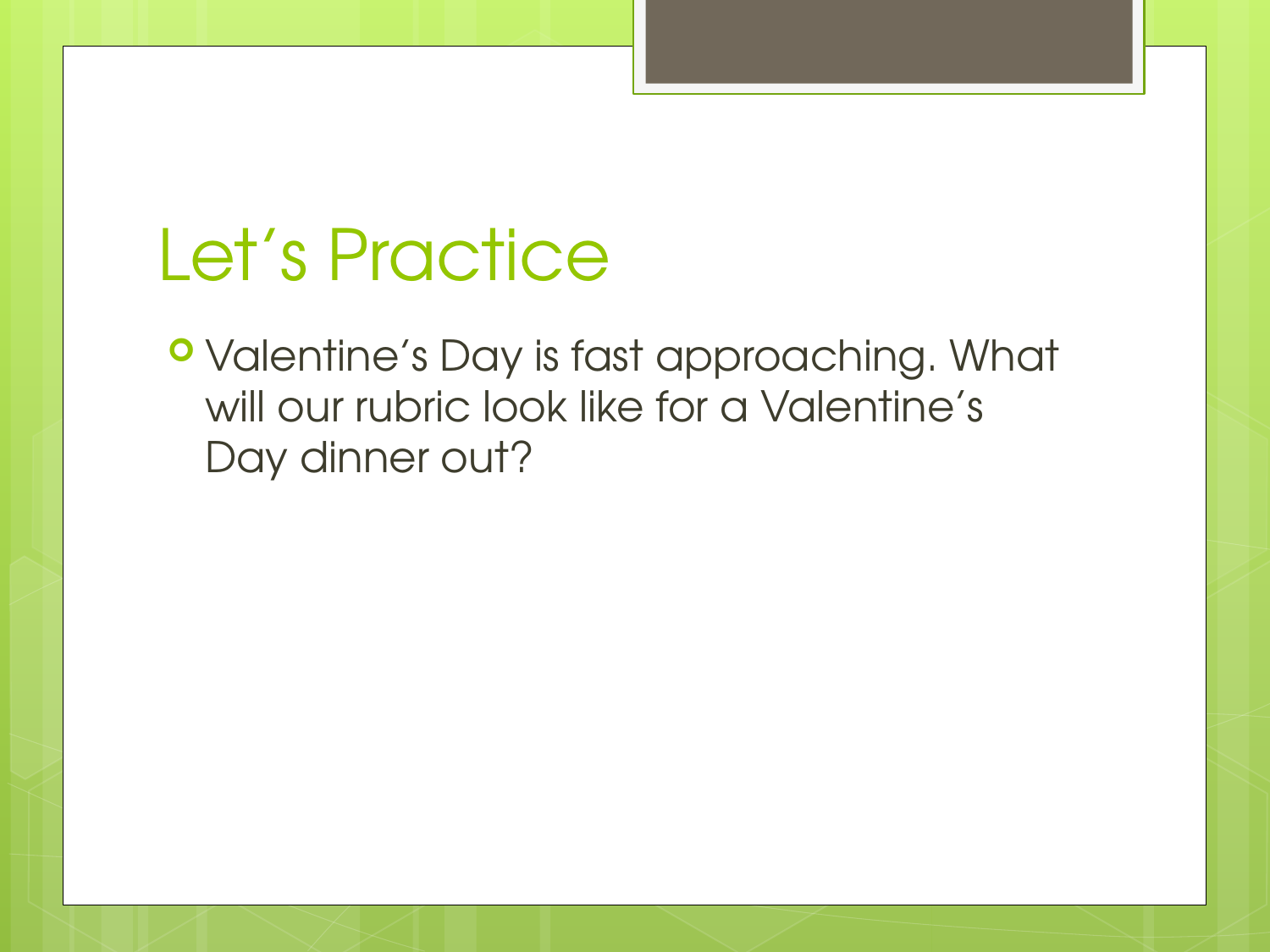

# Let’s Practice
Valentine’s Day is fast approaching. What will our rubric look like for a Valentine’s Day dinner out?